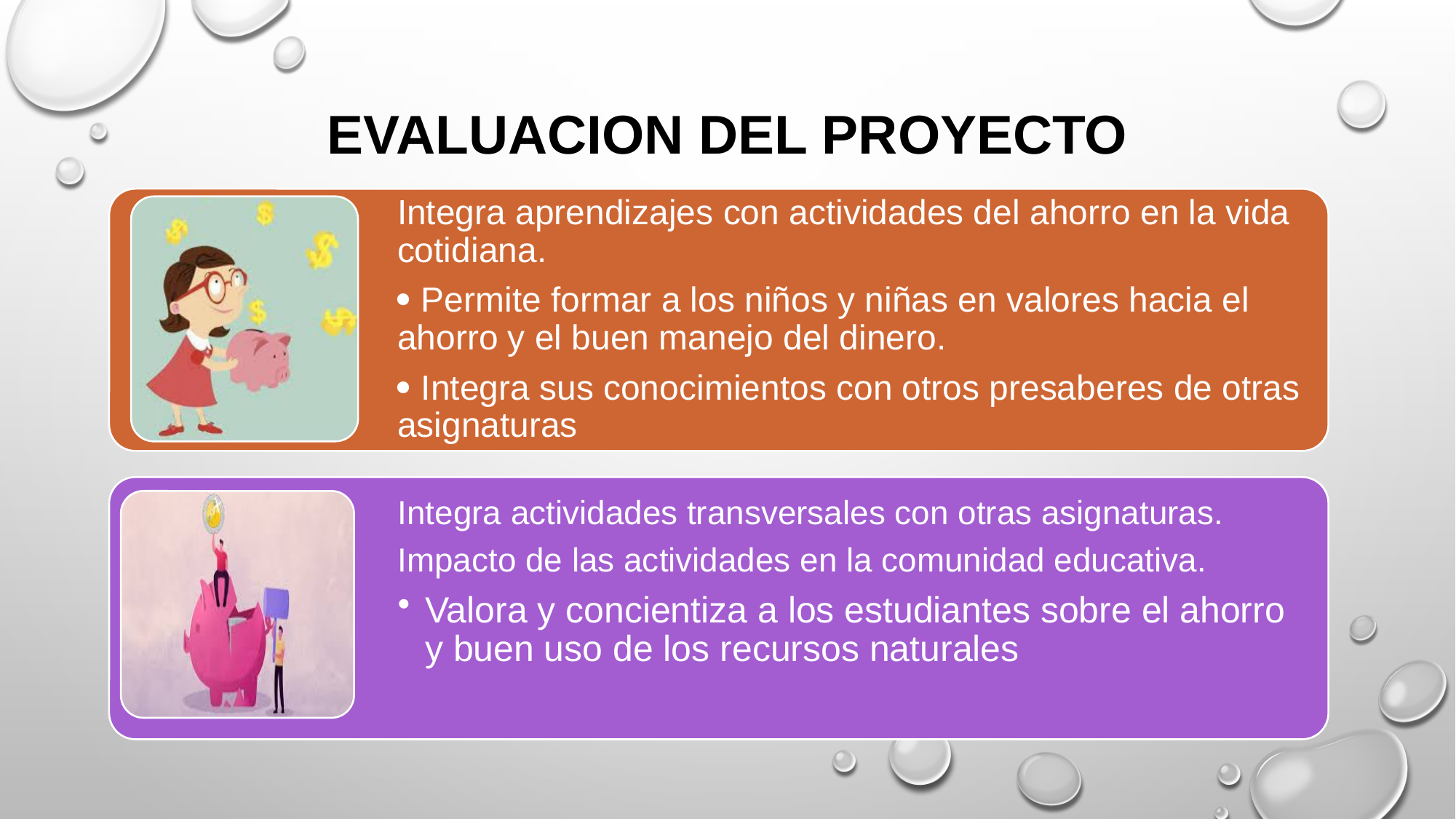

# EVALUACION DEL PROYECTO
Integra aprendizajes con actividades del ahorro en la vida cotidiana.
• Permite formar a los niños y niñas en valores hacia el ahorro y el buen manejo del dinero.
• Integra sus conocimientos con otros presaberes de otras asignaturas
Integra actividades transversales con otras asignaturas.
Impacto de las actividades en la comunidad educativa.
Valora y concientiza a los estudiantes sobre el ahorro y buen uso de los recursos naturales